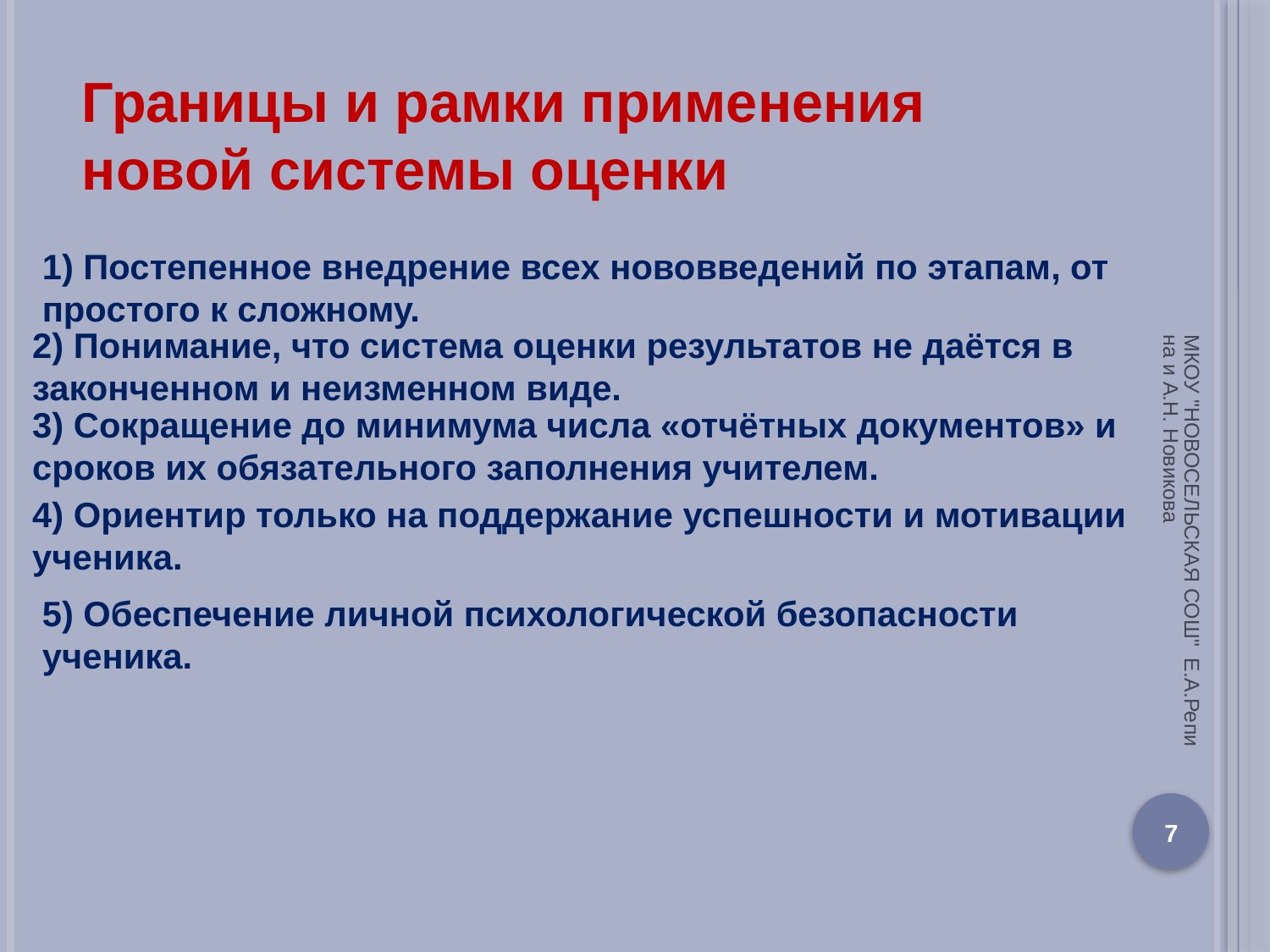

Границы и рамки применения новой системы оценки
1) Постепенное внедрение всех нововведений по этапам, от простого к сложному.
2) Понимание, что система оценки результатов не даётся в законченном и неизменном виде.
3) Сокращение до минимума числа «отчётных документов» и сроков их обязательного заполнения учителем.
4) Ориентир только на поддержание успешности и мотивации ученика.
МКОУ "НОВОСЕЛЬСКАЯ СОШ"  Е.А.Репина и А.Н. Новикова
5) Обеспечение личной психологической безопасности ученика.
7